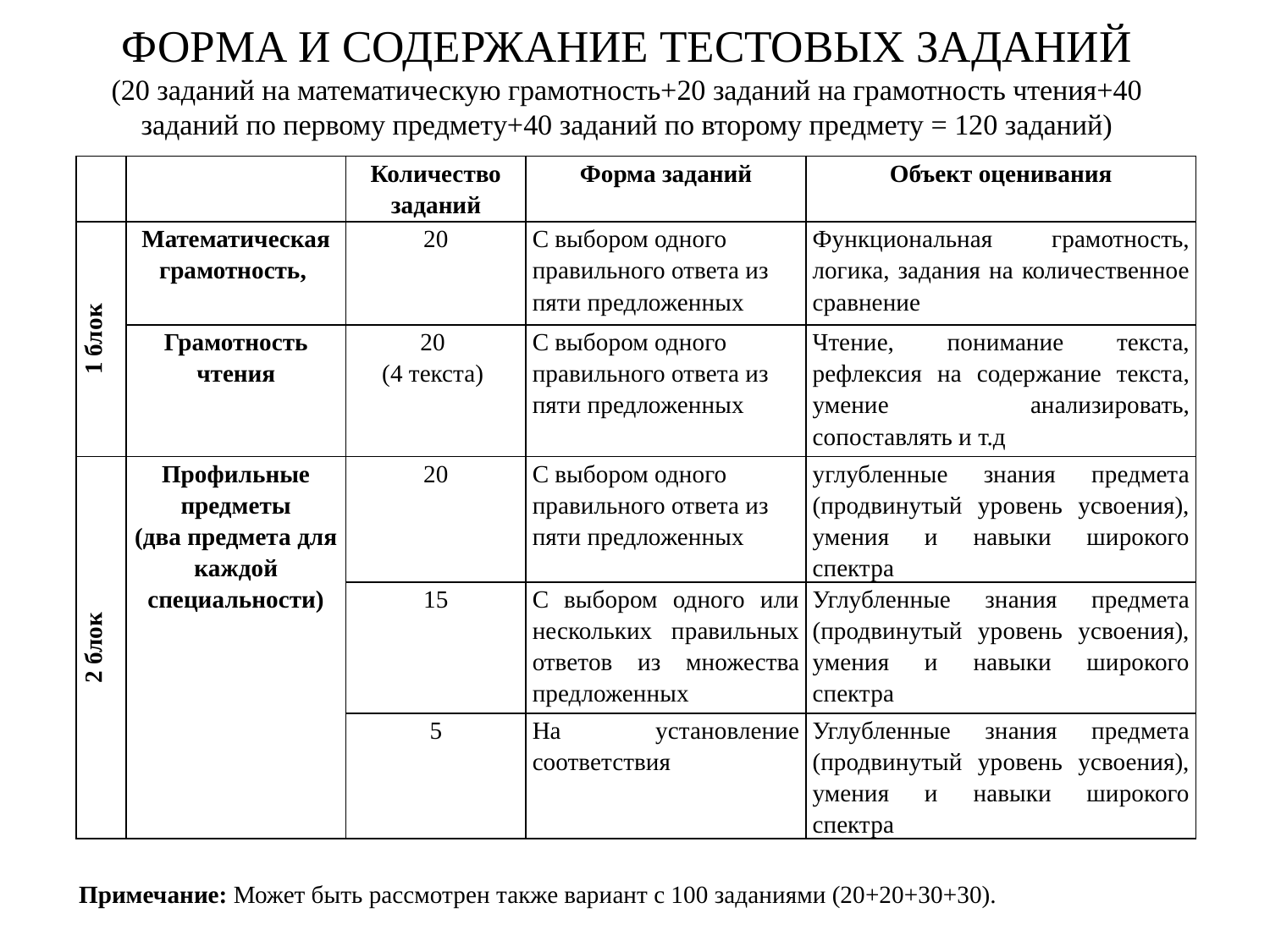

# ФОРМА И СОДЕРЖАНИЕ ТЕСТОВЫХ ЗАДАНИЙ (20 заданий на математическую грамотность+20 заданий на грамотность чтения+40 заданий по первому предмету+40 заданий по второму предмету = 120 заданий)
|  |  | Количество заданий | Форма заданий | Объект оценивания |
| --- | --- | --- | --- | --- |
| 1 блок | Математическая грамотность, | 20 | С выбором одного правильного ответа из пяти предложенных | Функциональная грамотность, логика, задания на количественное сравнение |
|  | Грамотность чтения | 20 (4 текста) | С выбором одного правильного ответа из пяти предложенных | Чтение, понимание текста, рефлексия на содержание текста, умение анализировать, сопоставлять и т.д |
| 2 блок | Профильные предметы (два предмета для каждой специальности) | 20 | С выбором одного правильного ответа из пяти предложенных | углубленные знания предмета (продвинутый уровень усвоения), умения и навыки широкого спектра |
|  |  | 15 | С выбором одного или нескольких правильных ответов из множества предложенных | Углубленные знания предмета (продвинутый уровень усвоения), умения и навыки широкого спектра |
|  |  | 5 | На установление соответствия | Углубленные знания предмета (продвинутый уровень усвоения), умения и навыки широкого спектра |
Примечание: Может быть рассмотрен также вариант с 100 заданиями (20+20+30+30).